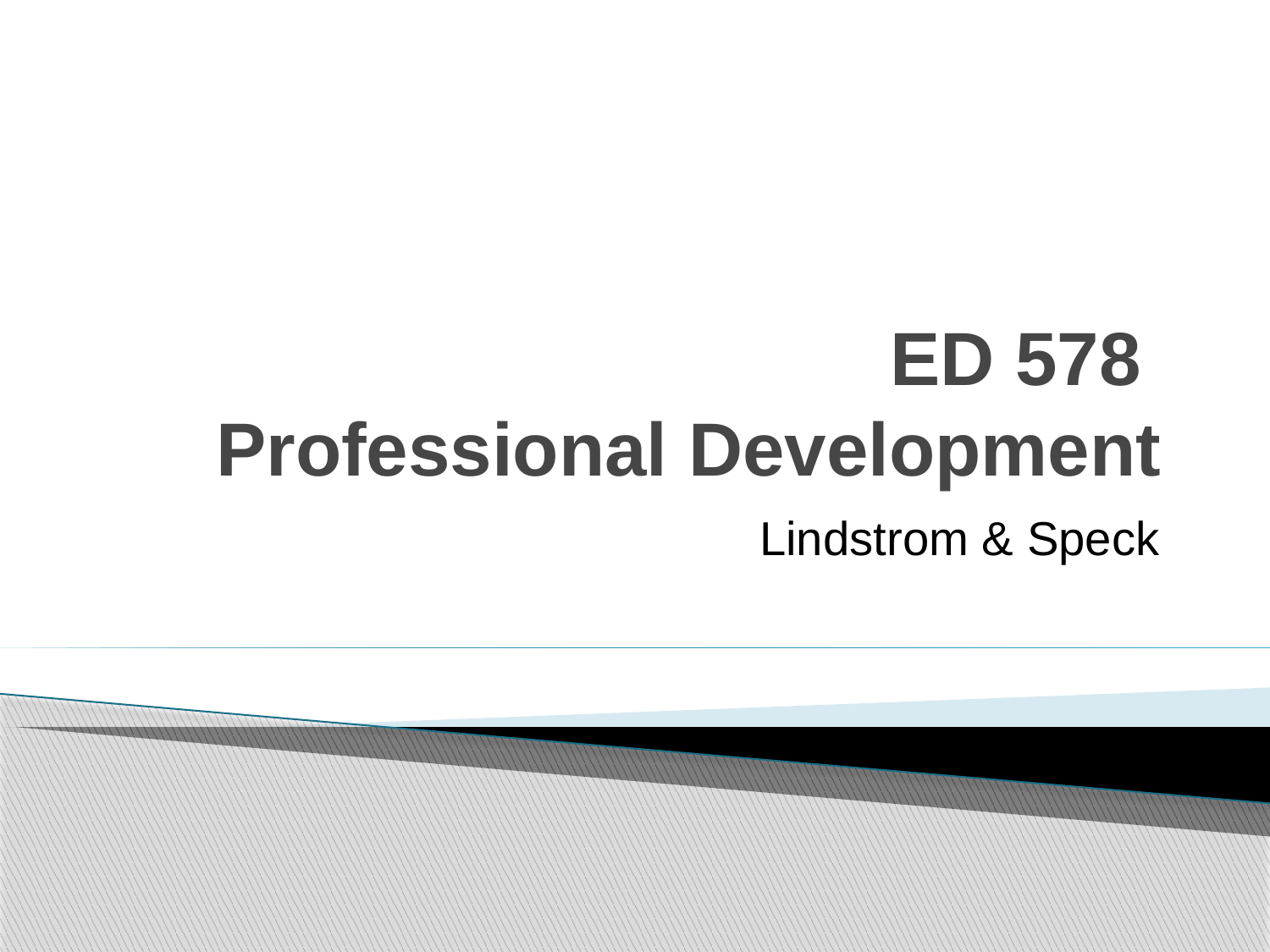

# ED 578 Professional Development
Lindstrom & Speck